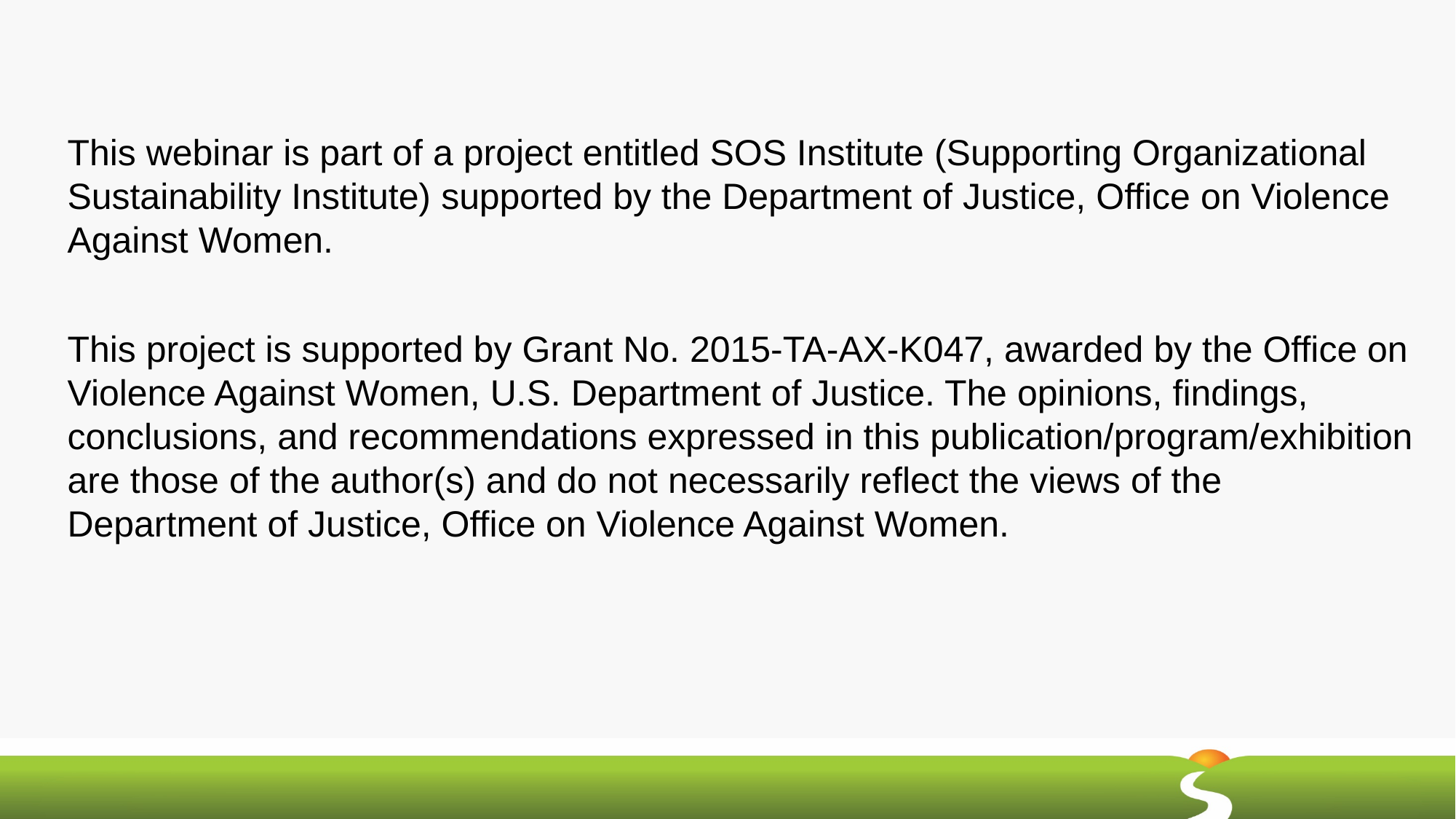

This webinar is part of a project entitled SOS Institute (Supporting Organizational Sustainability Institute) supported by the Department of Justice, Office on Violence Against Women.

This project is supported by Grant No. 2015-TA-AX-K047, awarded by the Office on Violence Against Women, U.S. Department of Justice. The opinions, findings, conclusions, and recommendations expressed in this publication/program/exhibition are those of the author(s) and do not necessarily reflect the views of the Department of Justice, Office on Violence Against Women.